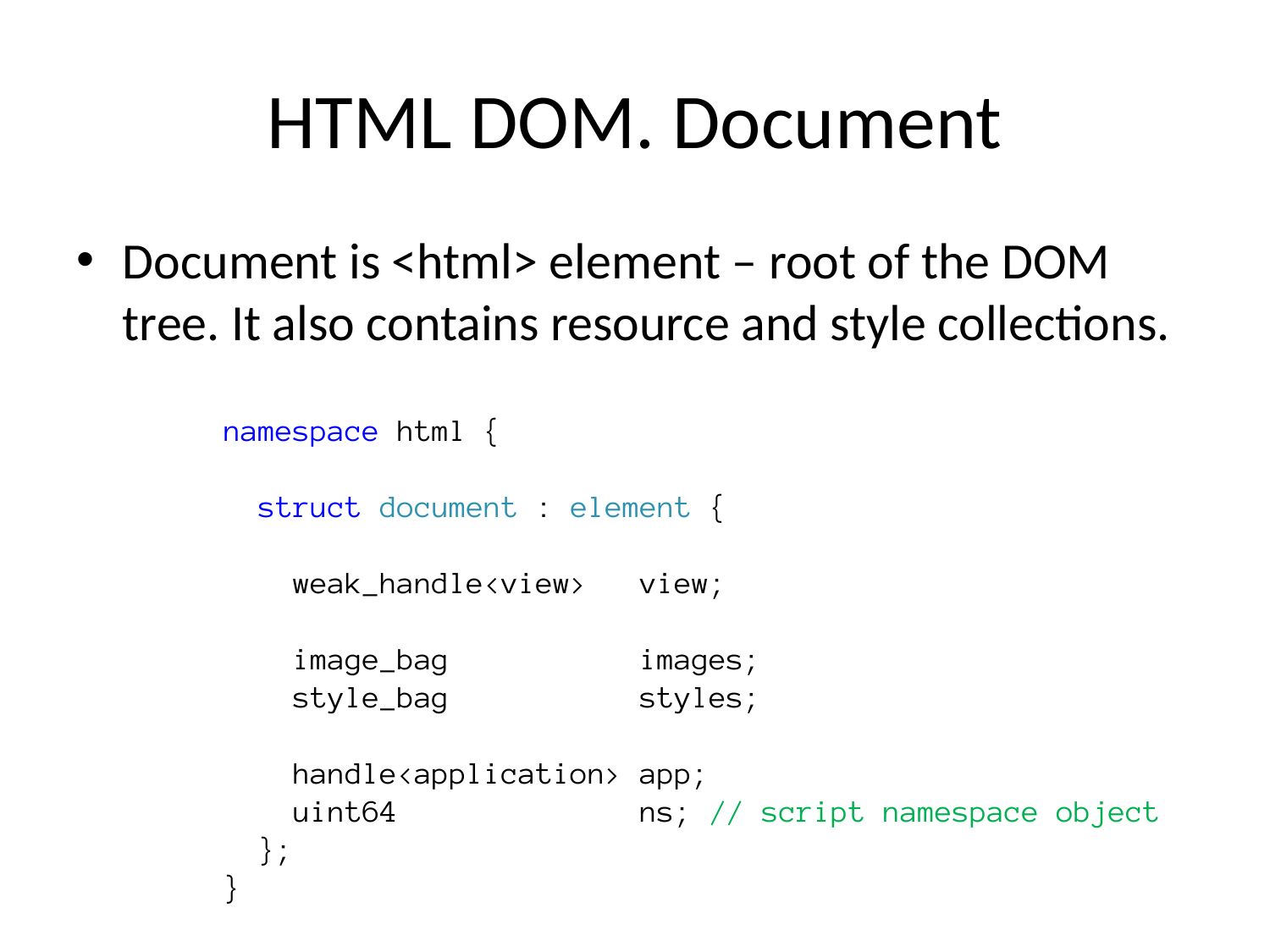

# HTML DOM. Document
Document is <html> element – root of the DOM tree. It also contains resource and style collections.

namespace html {

  struct document : element {

    weak_handle<view>   view;

    image_bag           images;
    style_bag           styles;

    handle<application> app;
    uint64              ns; // script namespace object
  };
}